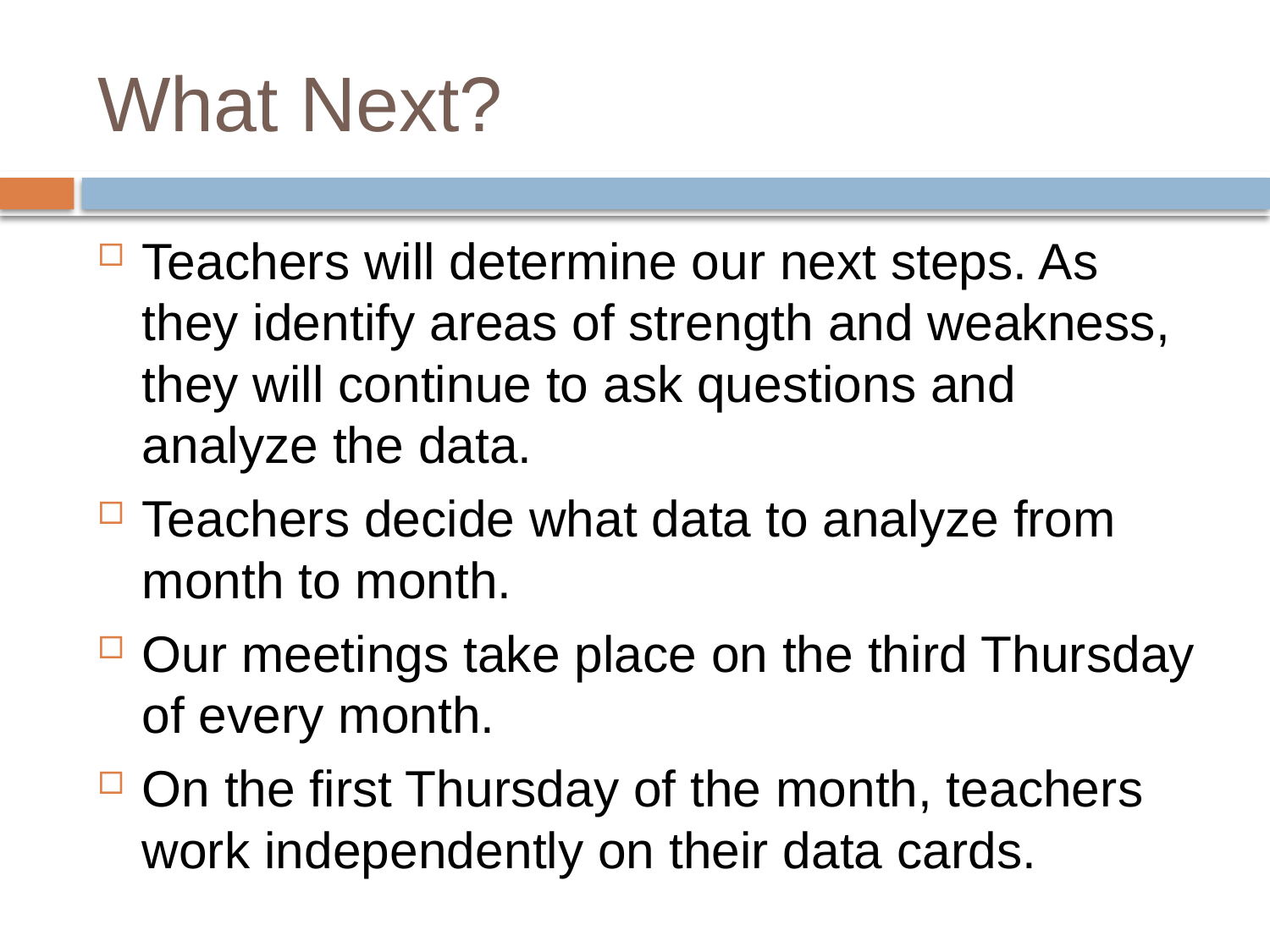

# What Next?
Teachers will determine our next steps. As they identify areas of strength and weakness, they will continue to ask questions and analyze the data.
Teachers decide what data to analyze from month to month.
Our meetings take place on the third Thursday of every month.
On the first Thursday of the month, teachers work independently on their data cards.